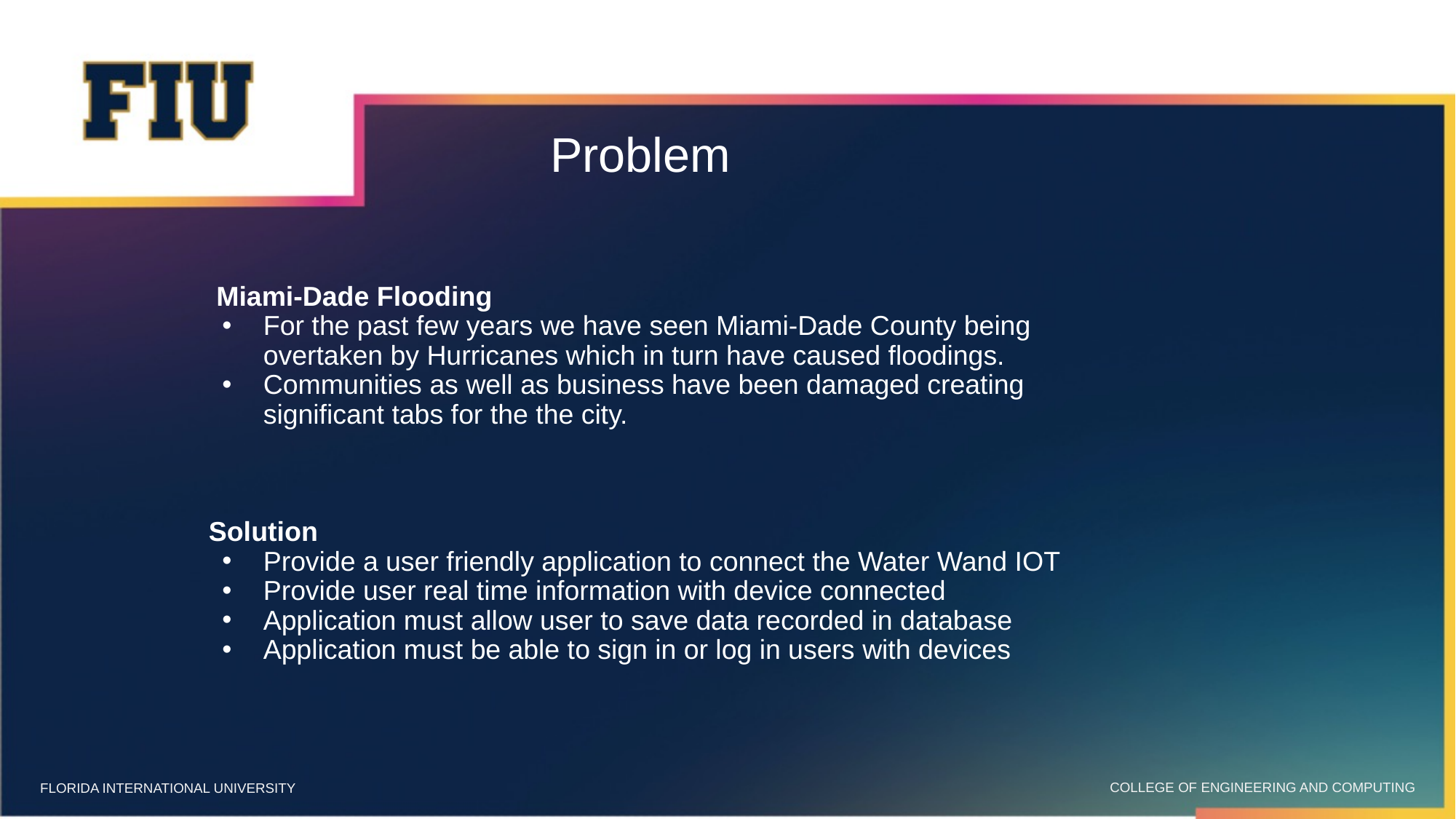

# Problem
 Miami-Dade Flooding
For the past few years we have seen Miami-Dade County being overtaken by Hurricanes which in turn have caused floodings.
Communities as well as business have been damaged creating significant tabs for the the city.

Solution
Provide a user friendly application to connect the Water Wand IOT
Provide user real time information with device connected
Application must allow user to save data recorded in database
Application must be able to sign in or log in users with devices